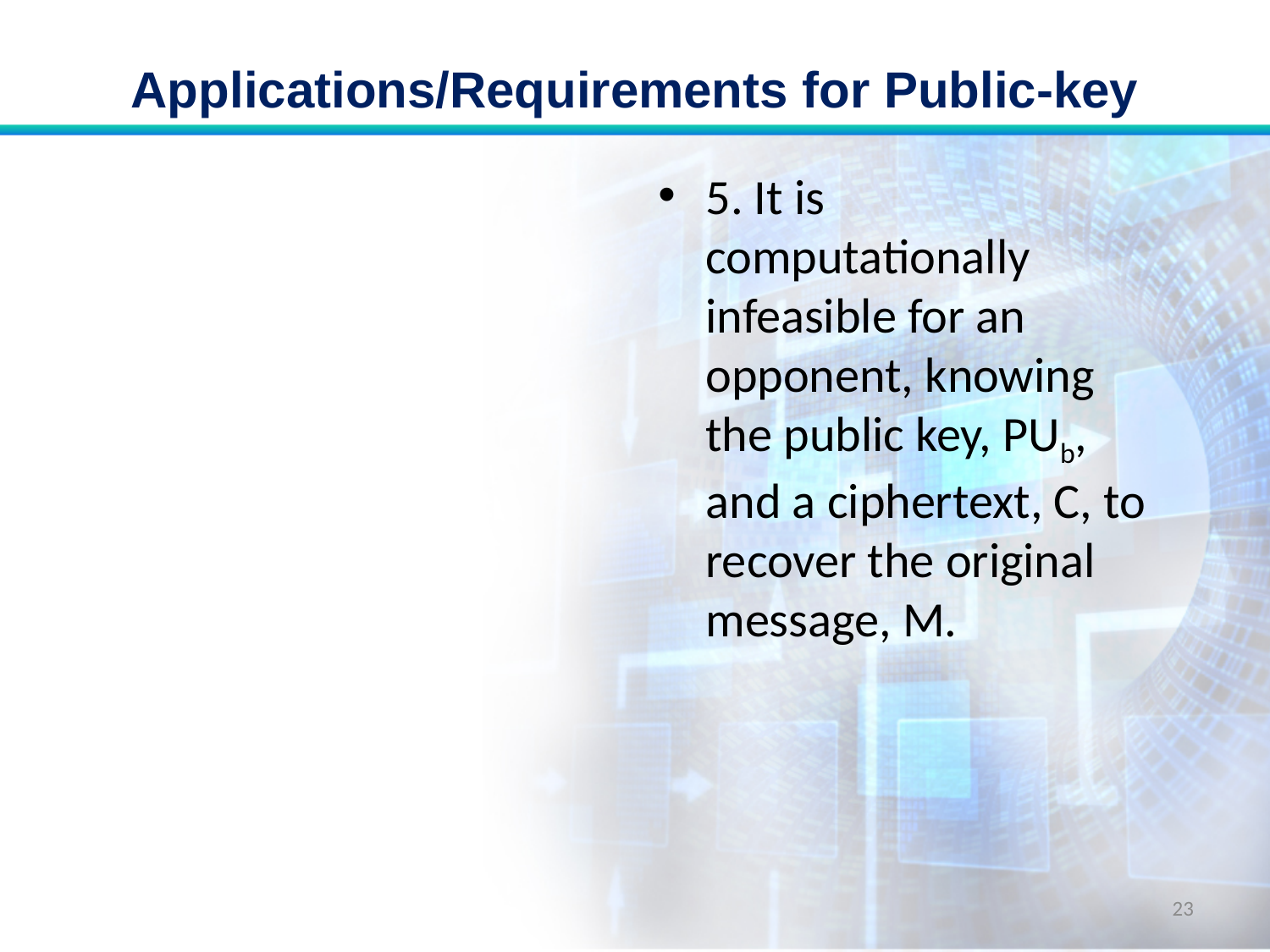

# Applications/Requirements for Public-key
5. It is computationally infeasible for an opponent, knowing the public key, PUb, and a ciphertext, C, to recover the original message, M.
23